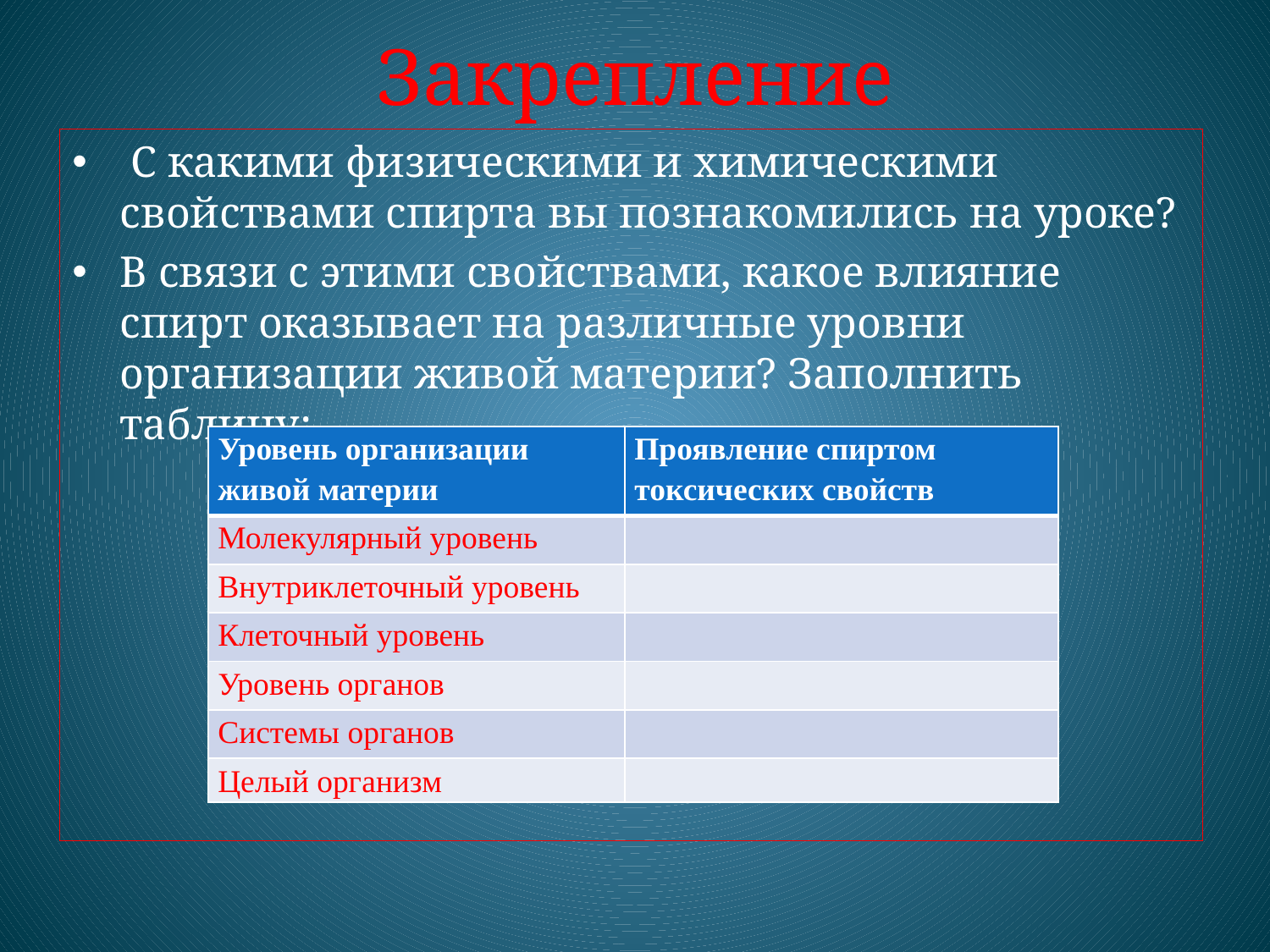

# Закрепление
 С какими физическими и химическими свойствами спирта вы познакомились на уроке?
В связи с этими свойствами, какое влияние спирт оказывает на различные уровни организации живой материи? Заполнить таблицу:

| Уровень организации живой материи | Проявление спиртом токсических свойств |
| --- | --- |
| Молекулярный уровень |  |
| Внутриклеточный уровень |  |
| Клеточный уровень |  |
| Уровень органов |  |
| Системы органов |  |
| Целый организм |  |